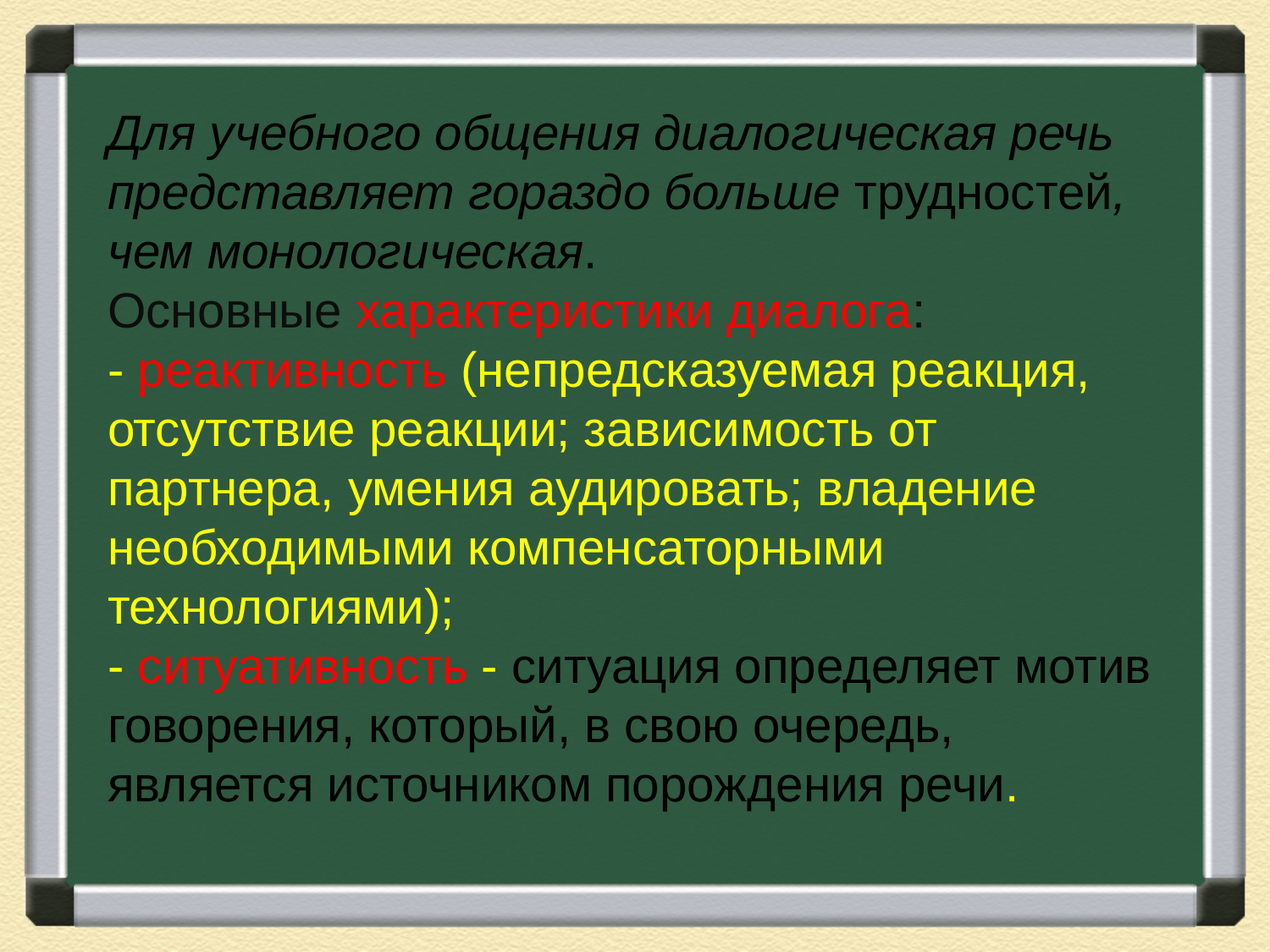

# Для учебного общения диалогическая речь представляет гораздо больше трудностей, чем монологичес­кая. Основные характеристики диа­лога: - реактивность (непредсказуемая реакция, отсутствие реакции; зависимость от партнера, умения аудировать; владение необходимыми компенсаторными технологиями); - ситуативность - ситуация определяет мотив говорения, который, в свою очередь, является источником порождения речи.